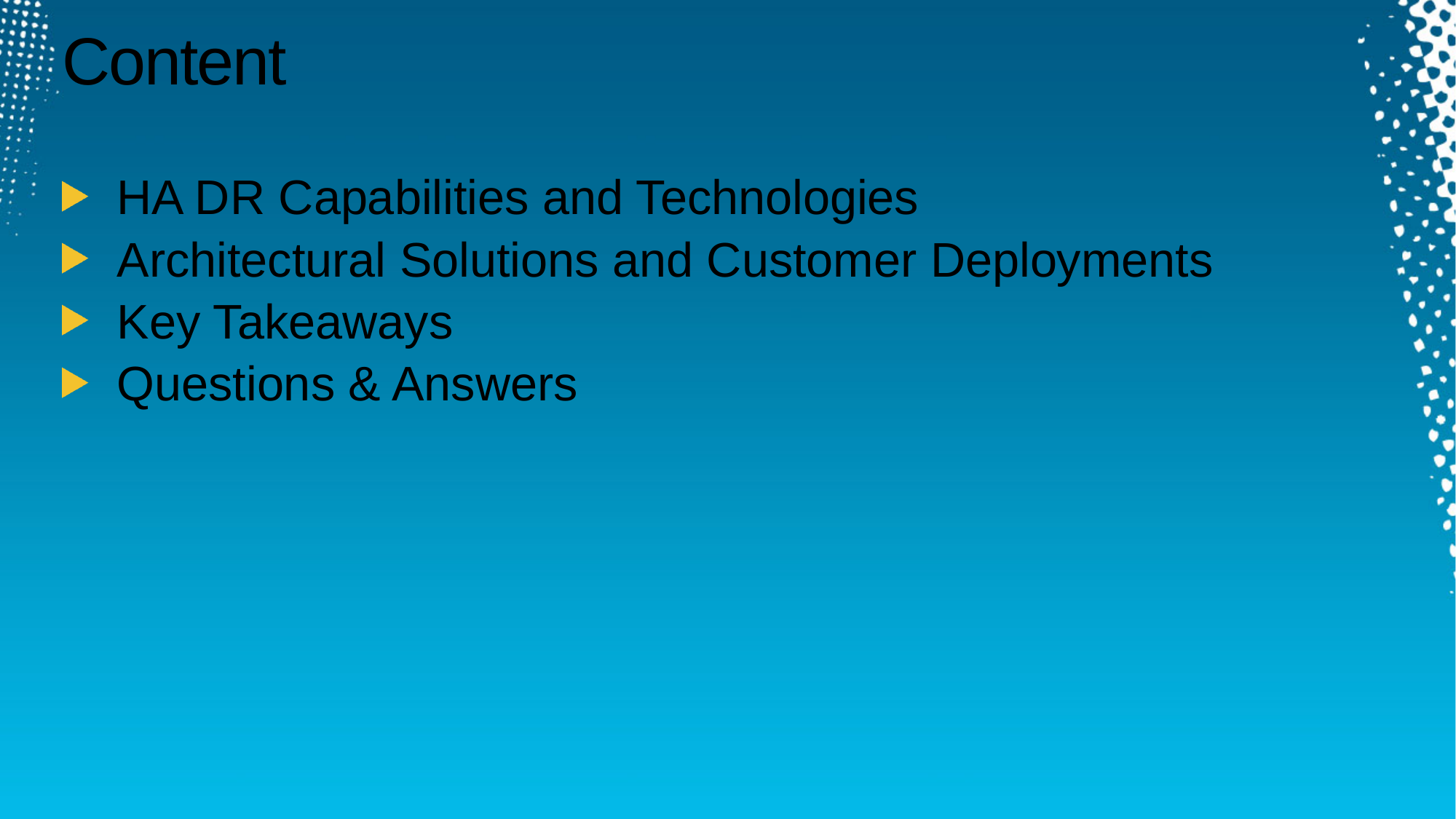

# Content
HA DR Capabilities and Technologies
Architectural Solutions and Customer Deployments
Key Takeaways
Questions & Answers